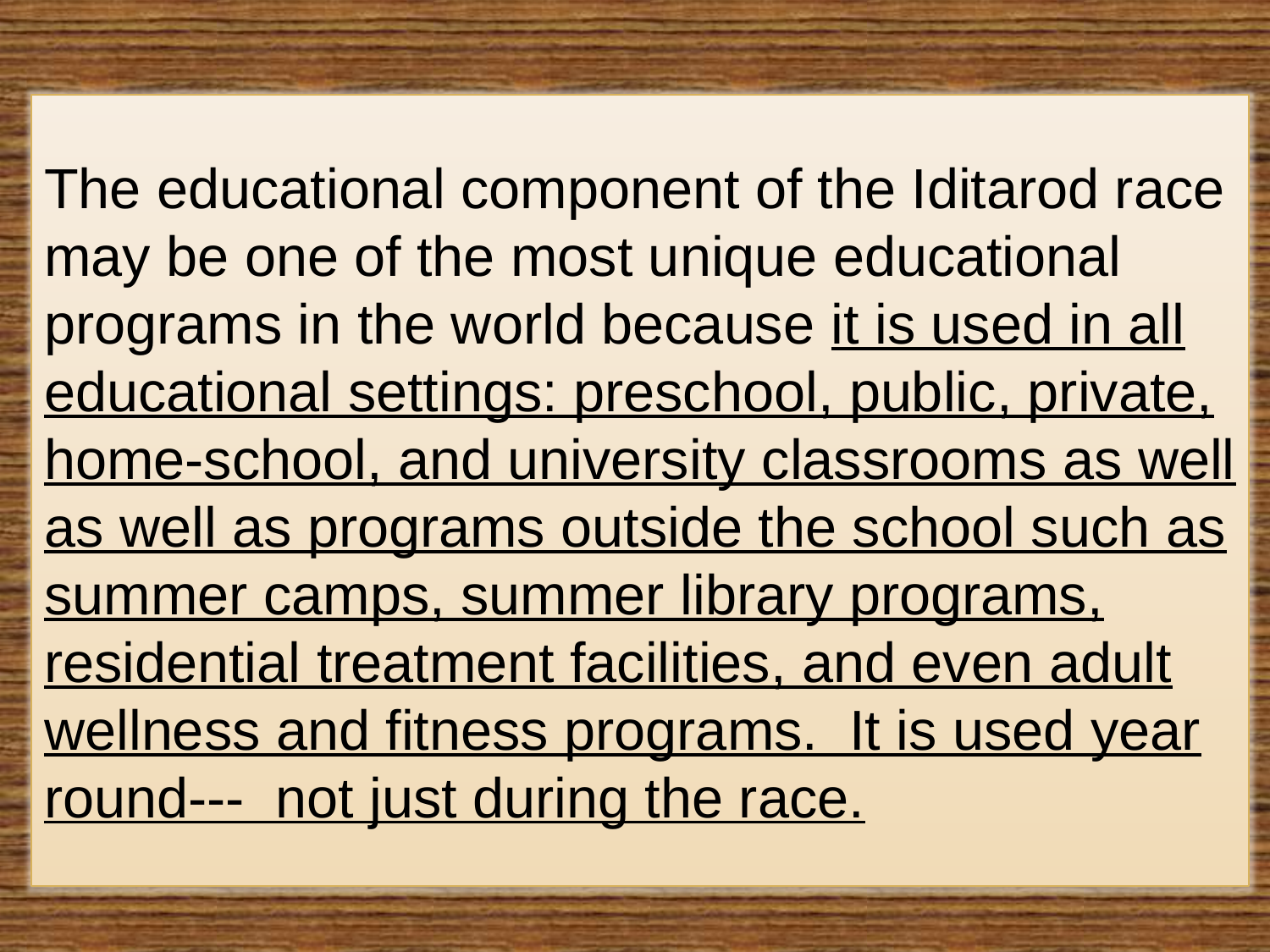

The educational component of the Iditarod race may be one of the most unique educational programs in the world because it is used in all educational settings: preschool, public, private, home-school, and university classrooms as well as well as programs outside the school such as summer camps, summer library programs, residential treatment facilities, and even adult wellness and fitness programs.  It is used year round---  not just during the race.